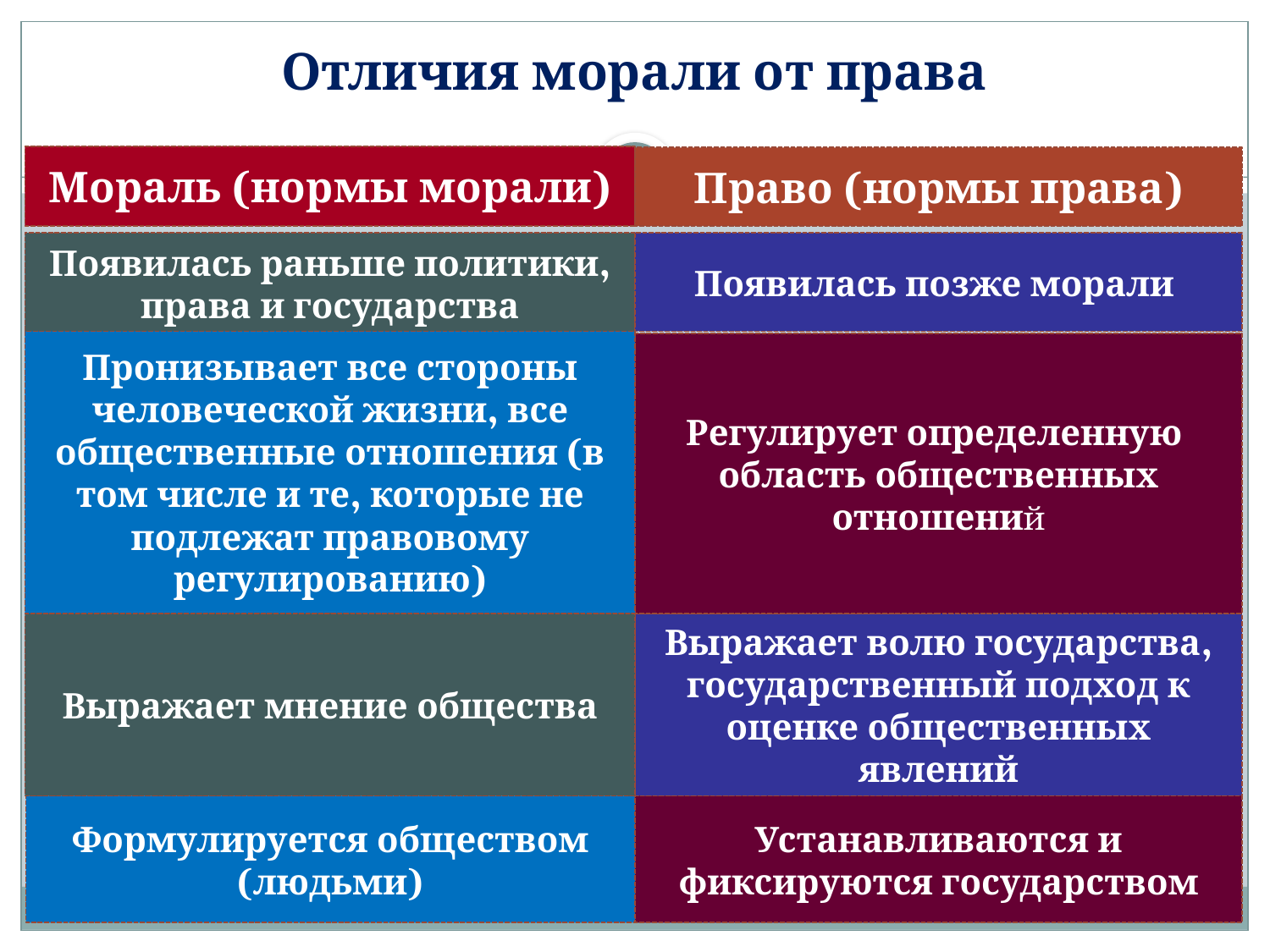

# Отличия морали от права
Мораль (нормы морали)
Право (нормы права)

Появилась раньше политики, права и государства
Появилась позже морали
Пронизывает все стороны человеческой жизни, все общественные отношения (в том числе и те, которые не подлежат правовому регулированию)
Регулирует определенную  область общественных отношений
Выражает мнение общества
Выражает волю государства, государственный подход к оценке общественных явлений
Формулируется обществом (людьми)
Устанавливаются и фиксируются государством